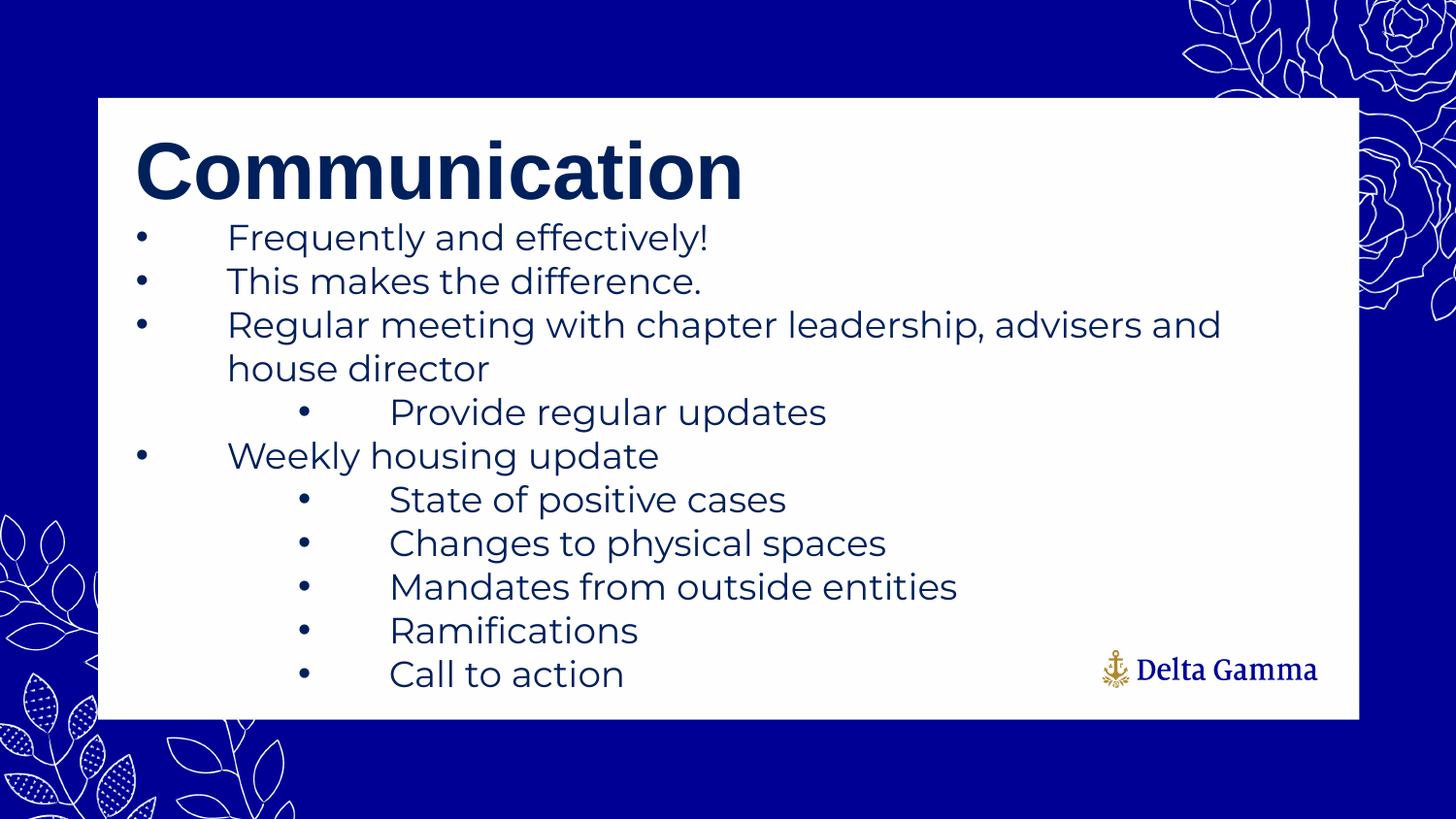

Communication
Frequently and effectively!
This makes the difference.
Regular meeting with chapter leadership, advisers and house director
Provide regular updates
Weekly housing update
State of positive cases
Changes to physical spaces
Mandates from outside entities
Ramifications
Call to action